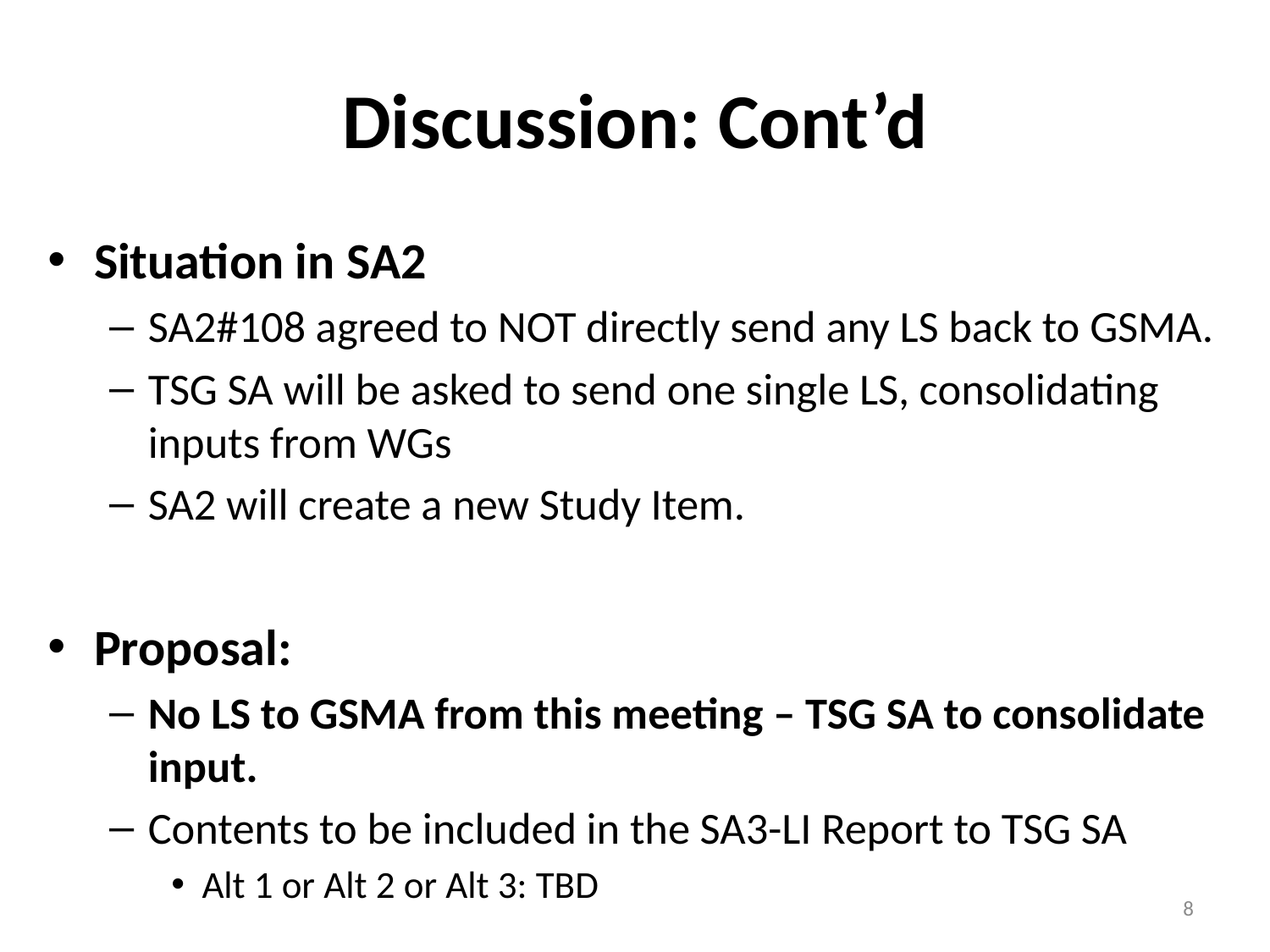

# Discussion: Cont’d
Situation in SA2
SA2#108 agreed to NOT directly send any LS back to GSMA.
TSG SA will be asked to send one single LS, consolidating inputs from WGs
SA2 will create a new Study Item.

Proposal:
No LS to GSMA from this meeting – TSG SA to consolidate input.
Contents to be included in the SA3-LI Report to TSG SA
Alt 1 or Alt 2 or Alt 3: TBD
8